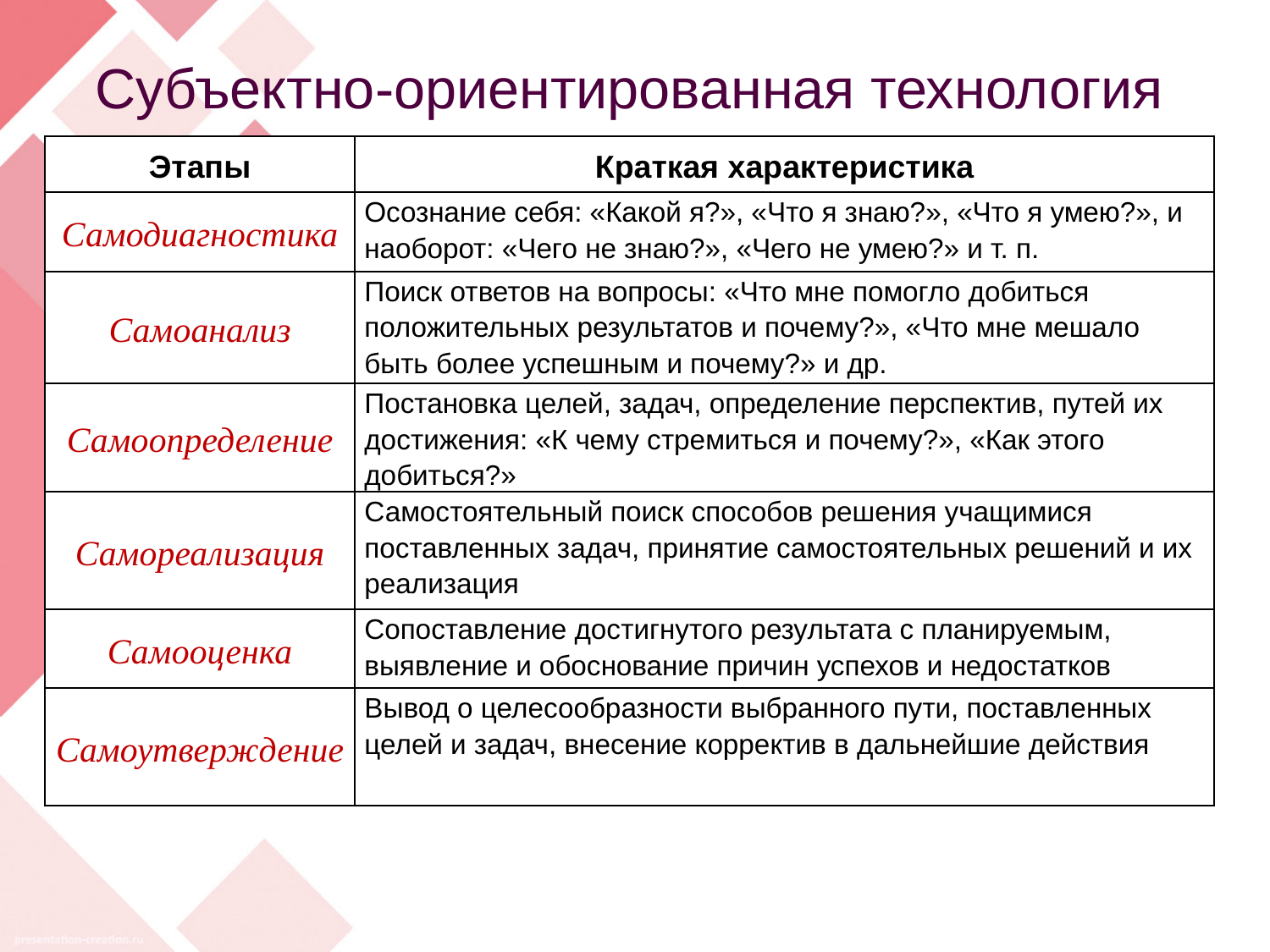

Субъектно-ориентированная технология
| Этапы | Краткая характеристика |
| --- | --- |
| Самодиагностика | Осознание себя: «Какой я?», «Что я знаю?», «Что я умею?», и наоборот: «Чего не знаю?», «Чего не умею?» и т. п. |
| Самоанализ | Поиск ответов на вопросы: «Что мне помогло добиться положительных результатов и почему?», «Что мне мешало быть более успешным и почему?» и др. |
| Самоопределение | Постановка целей, задач, определение перспектив, путей их достижения: «К чему стремиться и почему?», «Как этого добиться?» |
| Самореализация | Самостоятельный поиск способов решения учащимися поставленных задач, принятие самостоятельных решений и их реализация |
| Самооценка | Сопоставление достигнутого результата с планируемым, выявление и обоснование причин успехов и недостатков |
| Самоутверждение | Вывод о целесообразности выбранного пути, поставленных целей и задач, внесение корректив в дальнейшие действия |